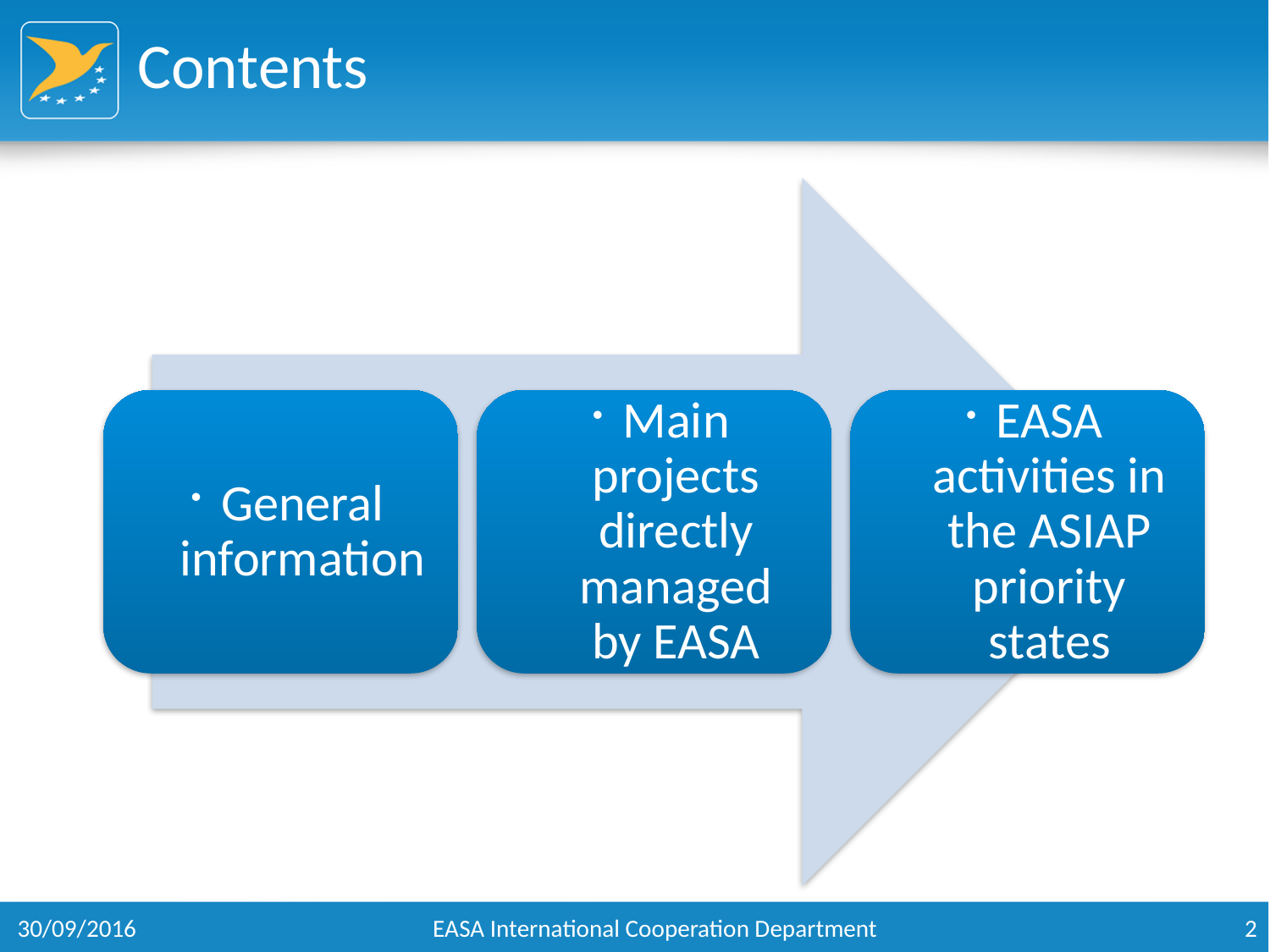

# Contents
General information
Main projects directly managed by EASA
EASA activities in the ASIAP priority states
30/09/2016
EASA International Cooperation Department
2